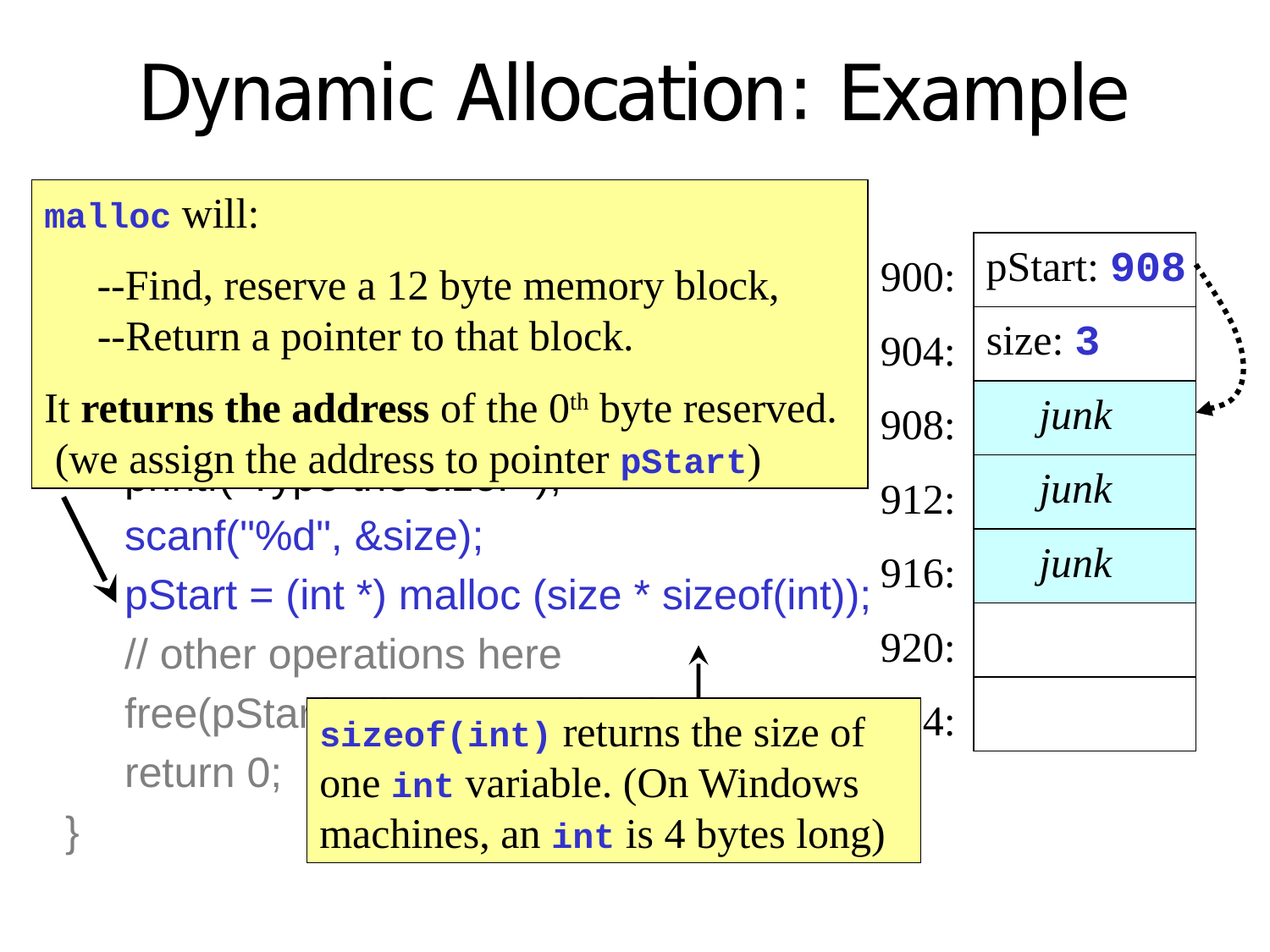

# Dynamic Allocation: Example
malloc will:
     --Find, reserve a 12 byte memory block,
     --Return a pointer to that block.
It returns the address of the 0th byte reserved.
 (we assign the address to pointer pStart)
#include<stdio.h>
#include<stdlib.h>
int main ( )
{
     int *start, size;
     printf("Type the size: ");
     scanf("%d", &size);
     pStart = (int *) malloc (size * sizeof(int));
     // other operations here
     free(pStart); // more on that later
     return 0;
}

pStart: 908
900:

size: 3
904:

junk
908:

junk
912:

junk
916:

920:

924:
sizeof(int) returns the size of one int variable. (On Windows machines, an int is 4 bytes long)